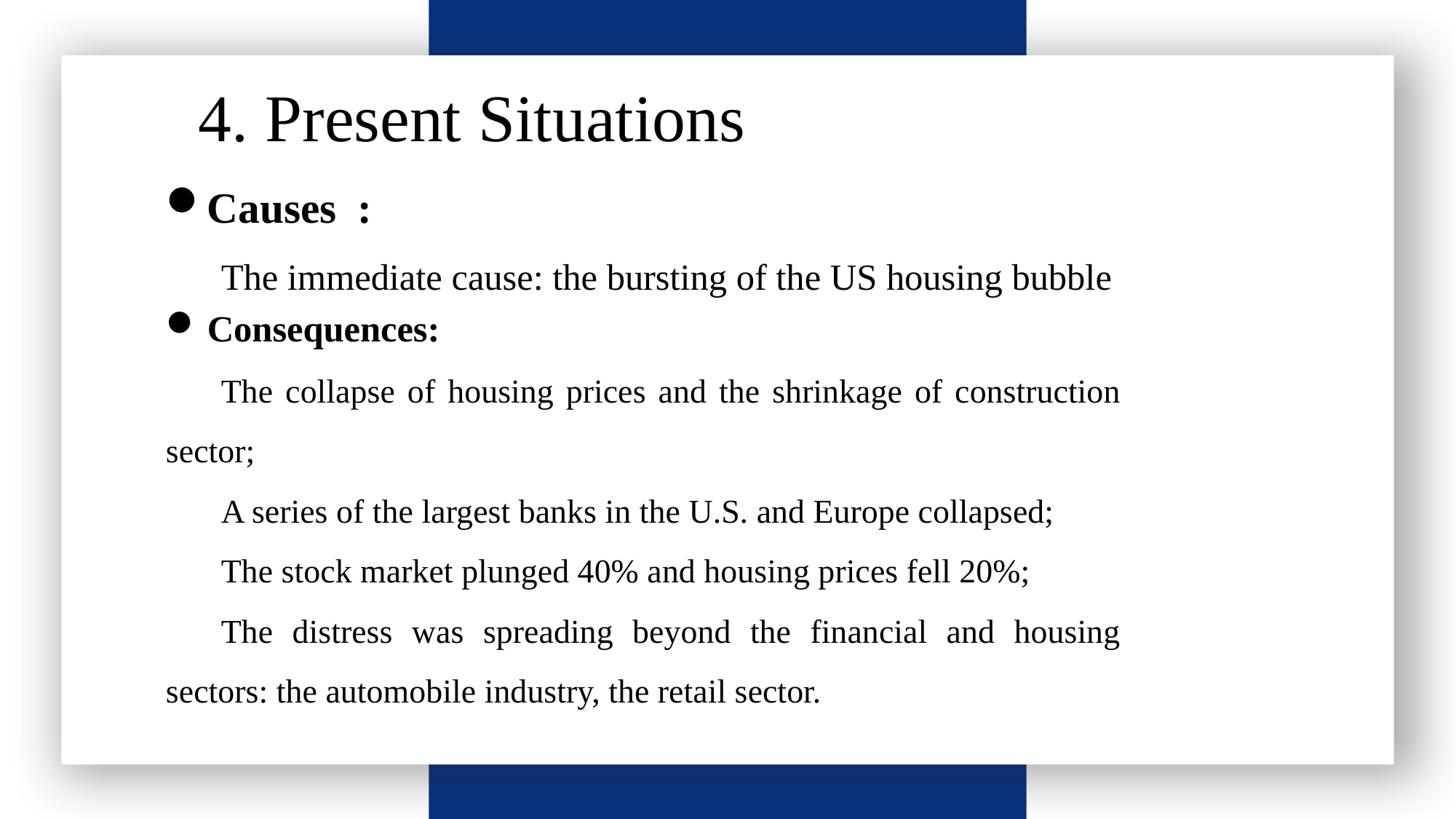

4. Present Situations
Causes  :
The immediate cause: the bursting of the US housing bubble
Consequences:
The collapse of housing prices and the shrinkage of construction sector;
A series of the largest banks in the U.S. and Europe collapsed;
The stock market plunged 40% and housing prices fell 20%;
The distress was spreading beyond the financial and housing sectors: the automobile industry, the retail sector.